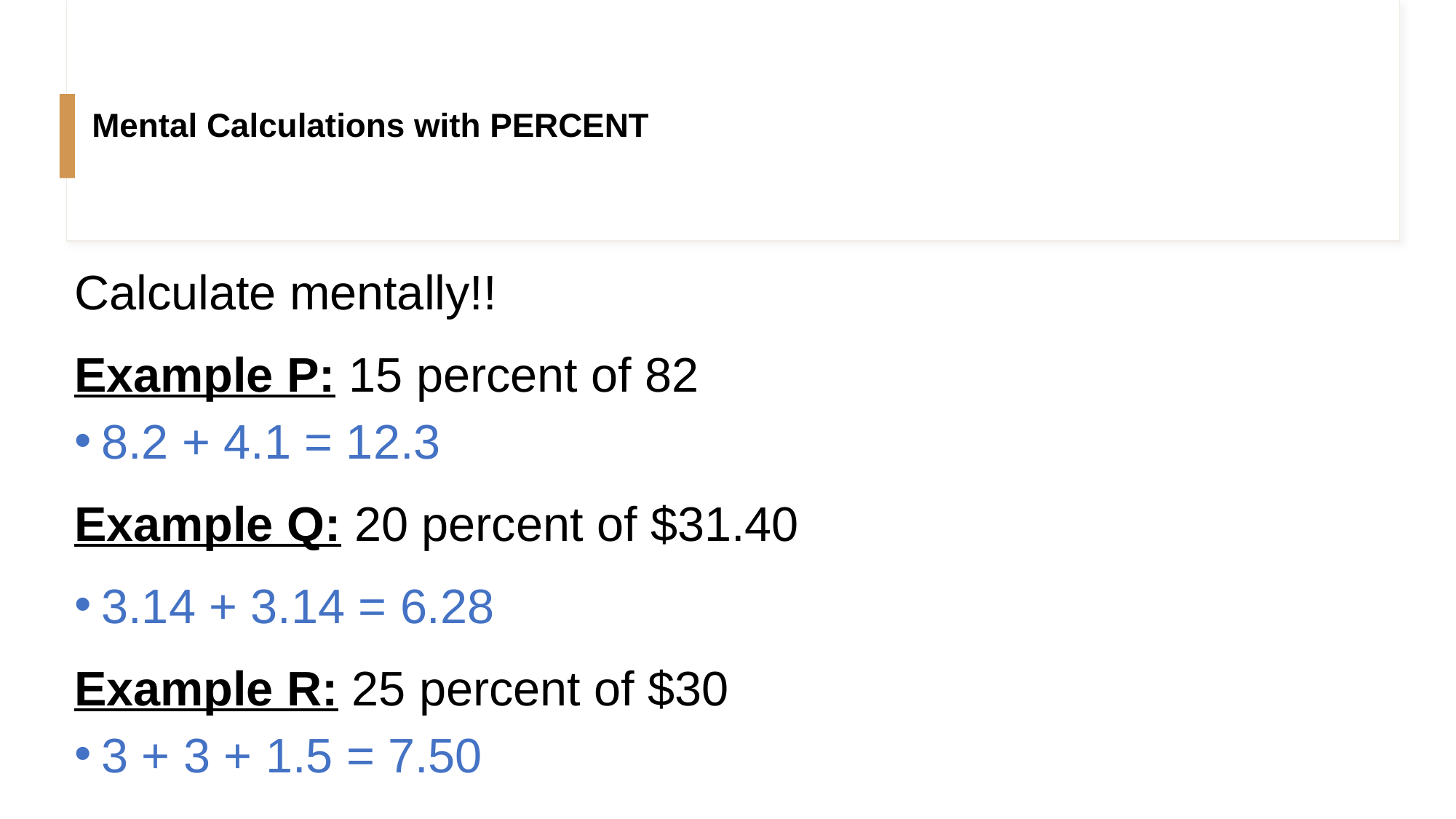

# Mental Calculations with PERCENT
Calculate mentally!!
Example P: 15 percent of 82
8.2 + 4.1 = 12.3
Example Q: 20 percent of $31.40
3.14 + 3.14 = 6.28
Example R: 25 percent of $30
3 + 3 + 1.5 = 7.50